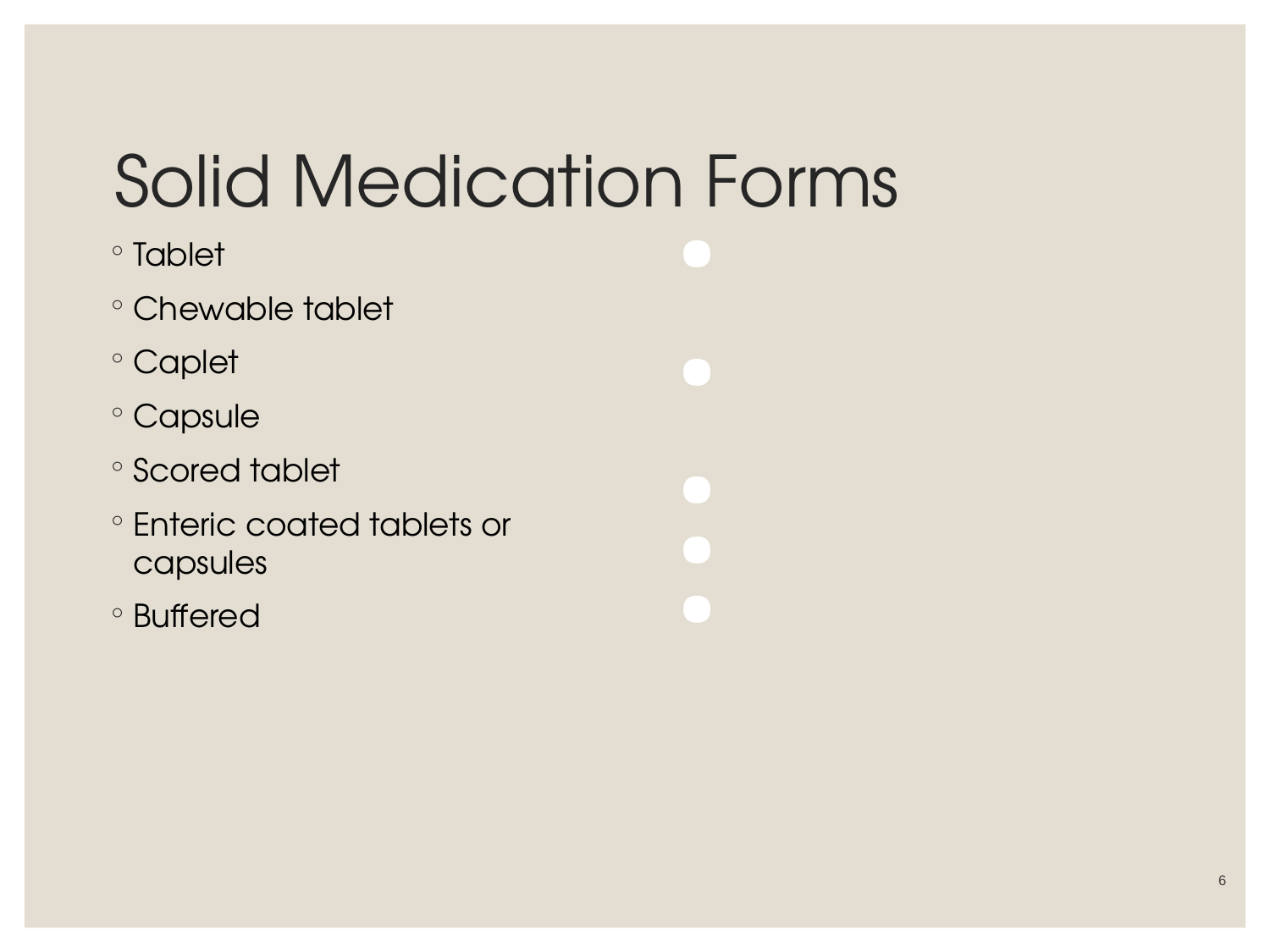

# Solid Medication Forms
Fast-dissolving tablet or film strip
Extended release tablet or capsule
Effervescent tablet
Lozenge (troche)
Powder
Tablet
Chewable tablet
Caplet
Capsule
Scored tablet
Enteric coated tablets or capsules
Buffered
 6